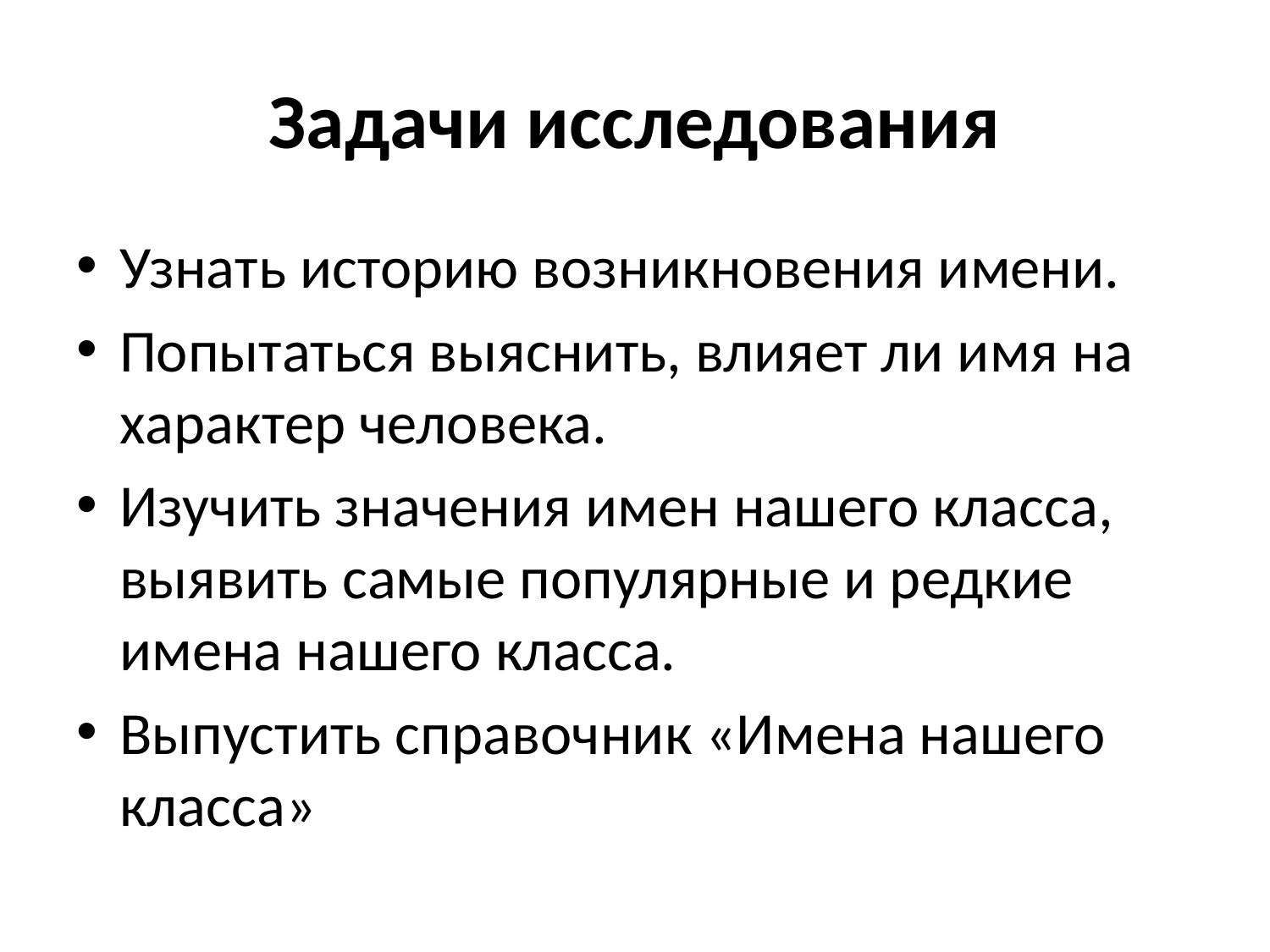

# Задачи исследования
Узнать историю возникновения имени.
Попытаться выяснить, влияет ли имя на характер человека.
Изучить значения имен нашего класса, выявить самые популярные и редкие имена нашего класса.
Выпустить справочник «Имена нашего класса»